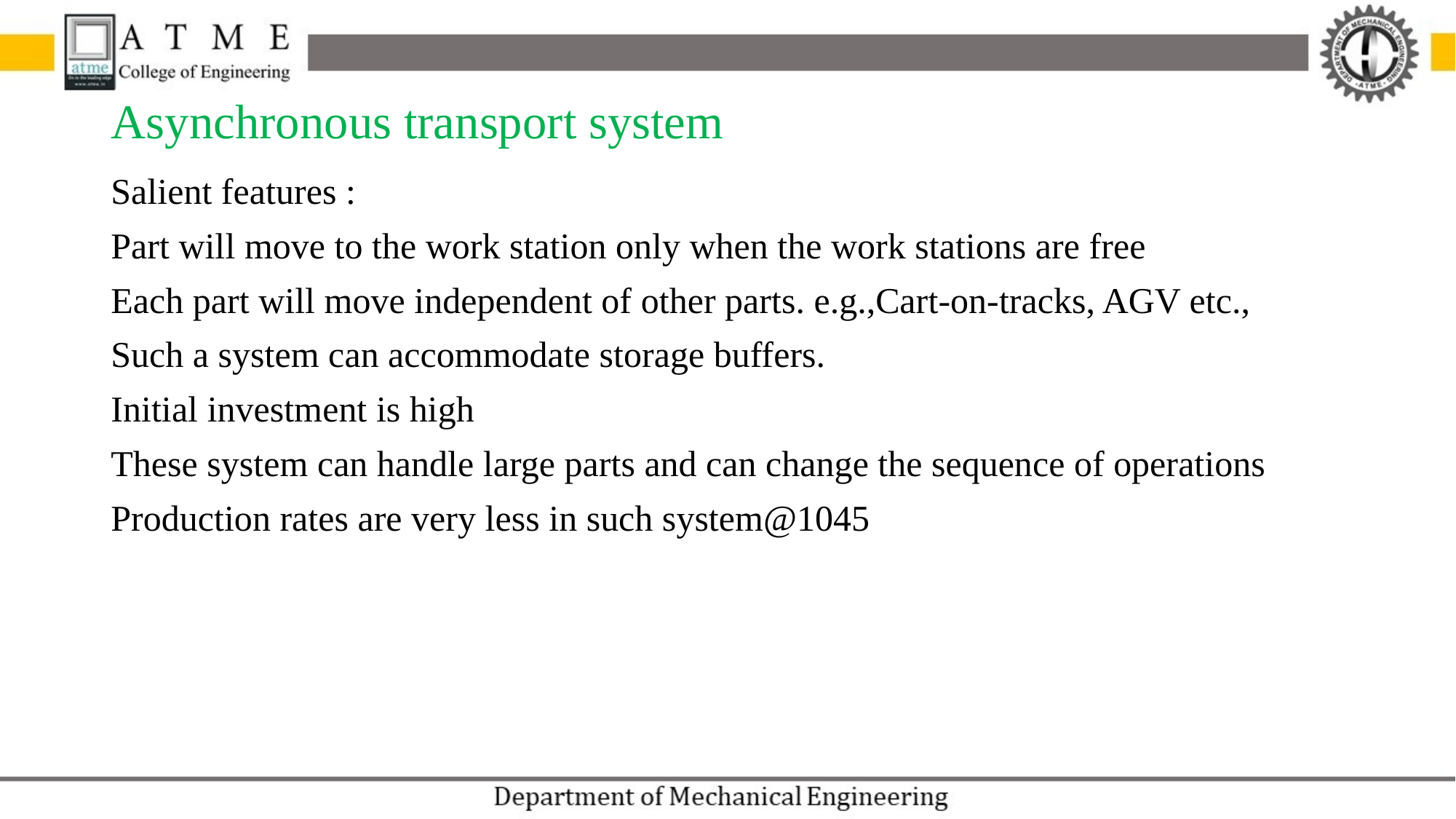

# Asynchronous transport system
Salient features :
Part will move to the work station only when the work stations are free
Each part will move independent of other parts. e.g.,Cart-on-tracks, AGV etc.,
Such a system can accommodate storage buffers.
Initial investment is high
These system can handle large parts and can change the sequence of operations
Production rates are very less in such system@1045